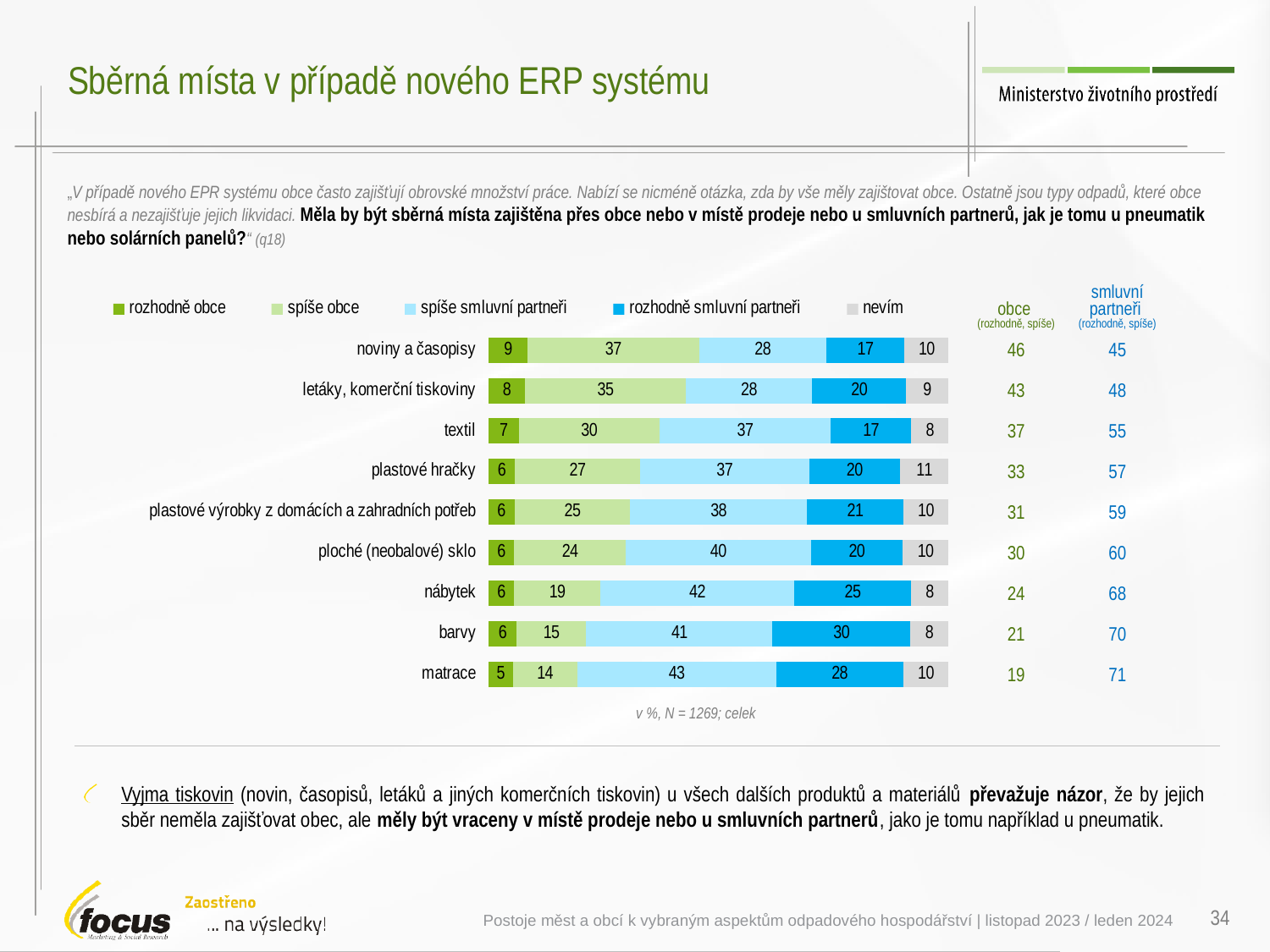

# Sběrná místa v případě nového ERP systému
„V případě nového EPR systému obce často zajišťují obrovské množství práce. Nabízí se nicméně otázka, zda by vše měly zajištovat obce. Ostatně jsou typy odpadů, které obce nesbírá a nezajišťuje jejich likvidaci. Měla by být sběrná místa zajištěna přes obce nebo v místě prodeje nebo u smluvních partnerů, jak je tomu u pneumatik nebo solárních panelů?“ (q18)

### Chart

| Category | rozhodně obce | spíše obce | spíše smluvní partneři | rozhodně smluvní partneři | nevím |
|---|---|---|---|---|---|
| noviny a časopisy | 8.506092769267 | 37.30426127327 | 27.60351313646 | 17.02939150436 | 9.556741316648 |
| letáky, komerční tiskoviny | 8.002247256601 | 34.82323977582 | 27.5794293642 | 20.34549416019 | 9.24958944319 |
| textil | 6.636711172383 | 30.48500058239 | 37.31787697076 | 17.40952222177 | 8.150889052698 |
| plastové hračky | 5.796702112548 | 27.09044202083 | 36.85351659219 | 19.71861704225 | 10.54072223217 |
| plastové výrobky z domácích a zahradních potřeb | 5.640403755139 | 25.18778410602 | 38.41514269049 | 20.94424990996 | 9.812419538391 |
| ploché (neobalové) sklo | 5.618305051173 | 24.14902461788 | 40.32728037171 | 19.94154778786 | 9.963842171382 |
| nábytek | 5.592452054075 | 18.68686220127 | 42.19732002861 | 25.37180957124 | 8.151556144805 |
| barvy | 6.093021076764 | 15.16244560028 | 40.5041893519 | 29.92094703609 | 8.319396934956 |
| matrace | 5.321947254998 | 13.97767346845 | 43.20615664242 | 27.61969701 | 9.874525624131 |
| obce (rozhodně, spíše) | smluvní partneři (rozhodně, spíše) |  |
| --- | --- | --- |
| 46 | 45 |  |
| 43 | 48 |  |
| 37 | 55 |  |
| 33 | 57 |  |
| 31 | 59 |  |
| 30 | 60 |  |
| 24 | 68 |  |
| 21 | 70 |  |
| 19 | 71 |  |
v %, N = 1269; celek
Vyjma tiskovin (novin, časopisů, letáků a jiných komerčních tiskovin) u všech dalších produktů a materiálů převažuje názor, že by jejich sběr neměla zajišťovat obec, ale měly být vraceny v místě prodeje nebo u smluvních partnerů, jako je tomu například u pneumatik.